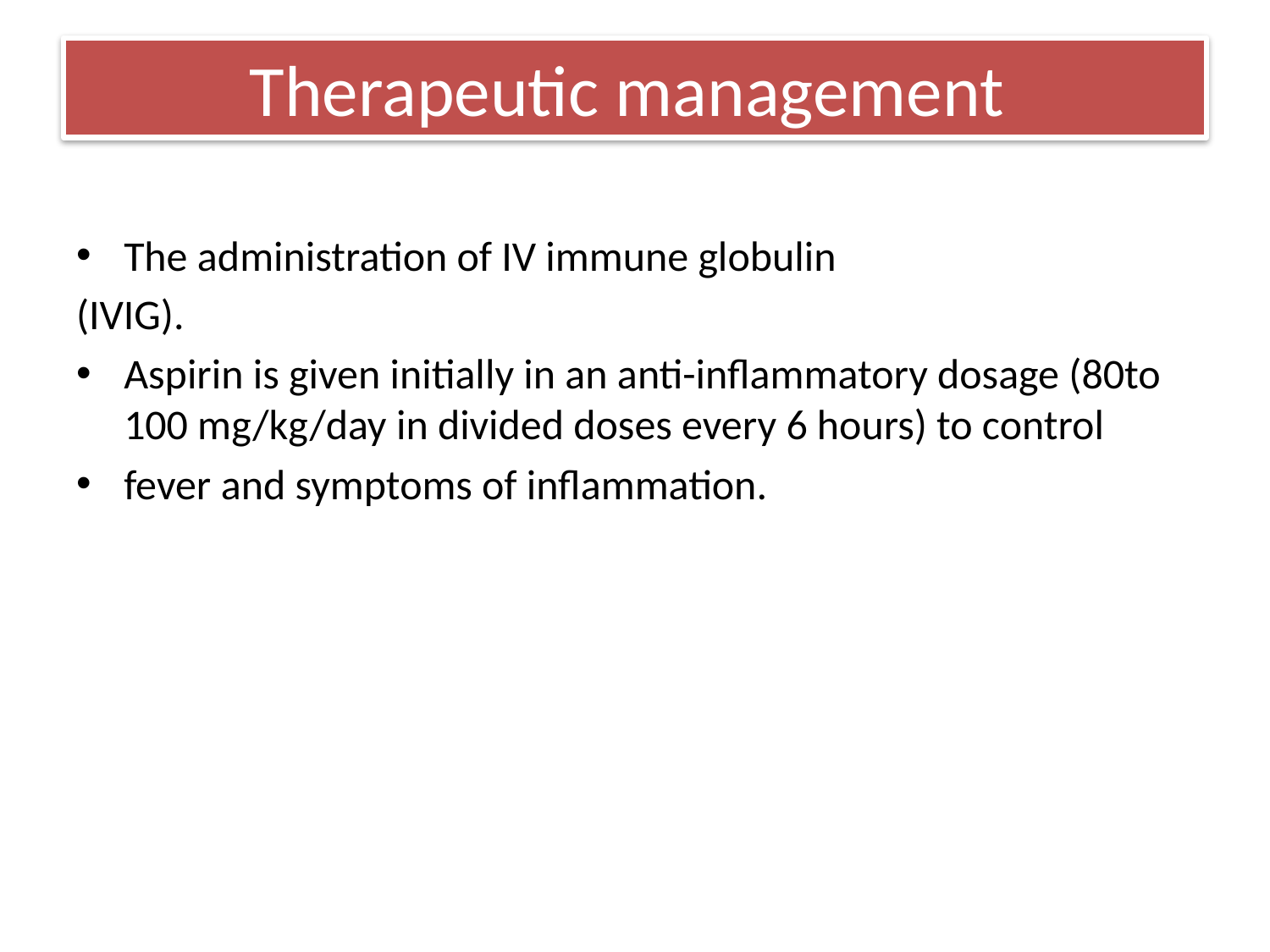

# Therapeutic management
The administration of IV immune globulin
(IVIG).
Aspirin is given initially in an anti-inflammatory dosage (80to 100 mg/kg/day in divided doses every 6 hours) to control
fever and symptoms of inflammation.